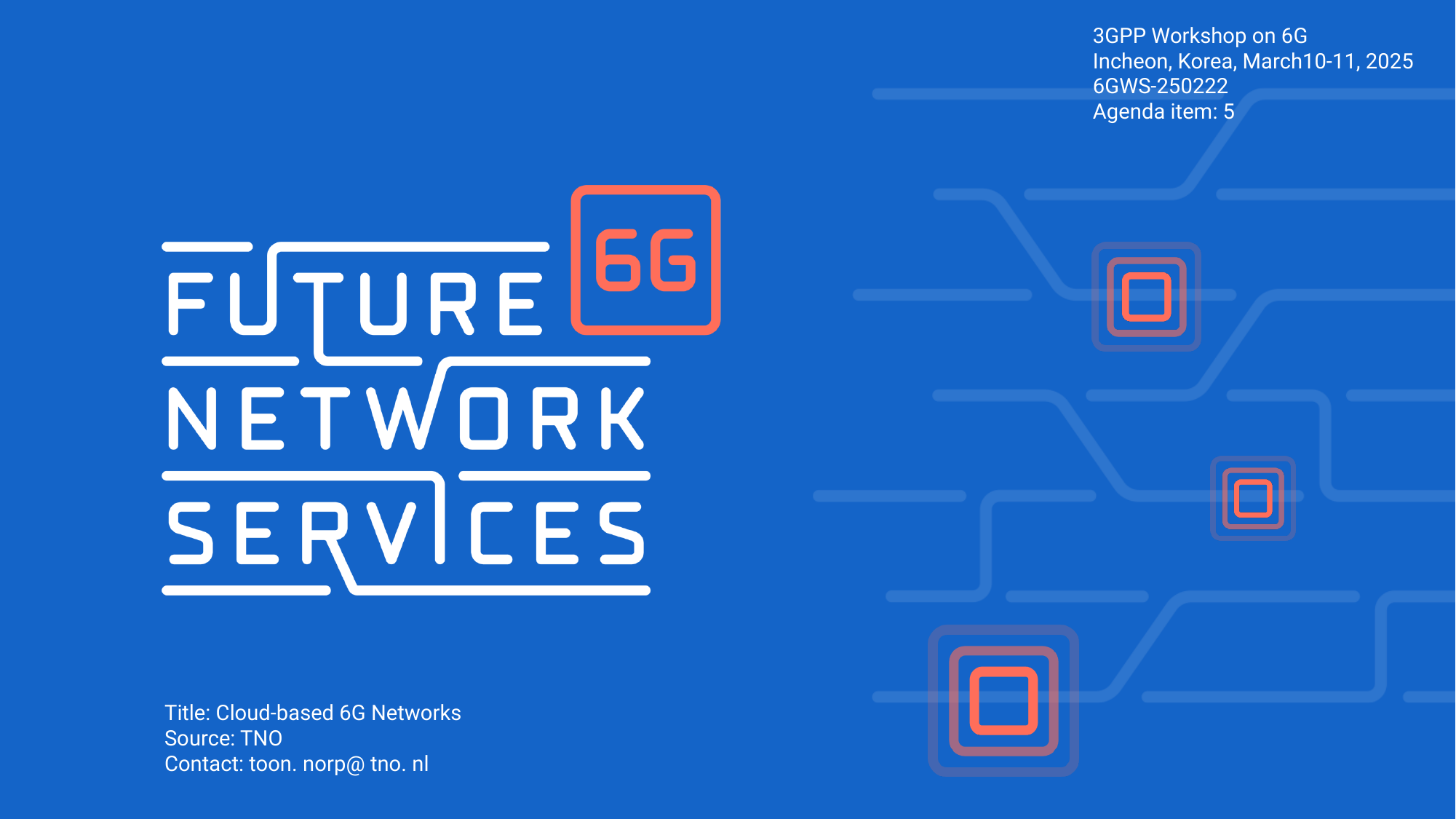

3GPP Workshop on 6G
Incheon, Korea, March10-11, 2025
6GWS-250222
Agenda item: 5
Title: Cloud-based 6G Networks
Source: TNO
Contact: toon. norp@ tno. nl